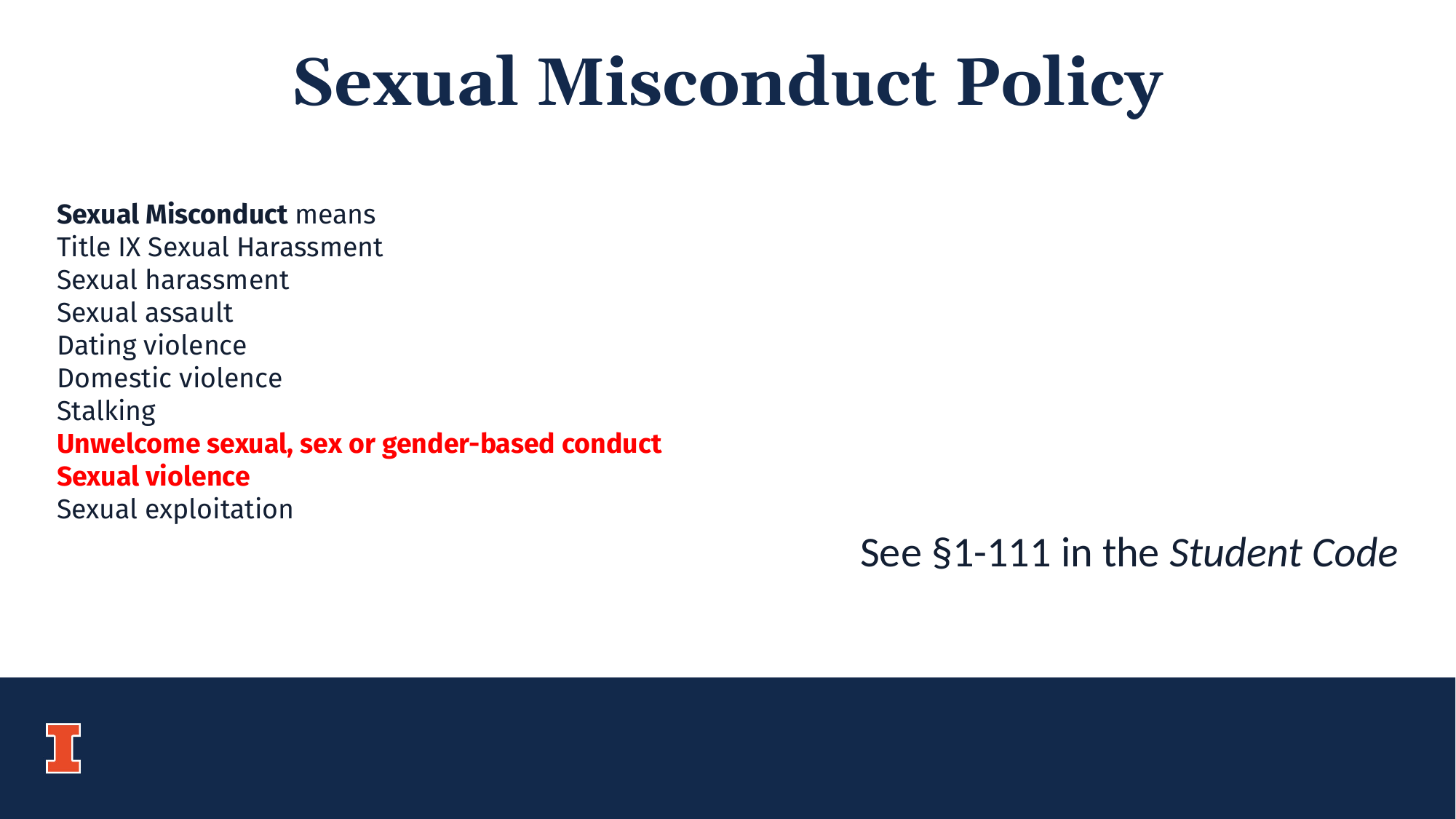

Sexual Misconduct Policy
Sexual Misconduct means
Title IX Sexual Harassment
Sexual harassment
Sexual assault
Dating violence
Domestic violence
Stalking
Unwelcome sexual, sex or gender-based conduct
Sexual violence
Sexual exploitation
See §1-111 in the Student Code